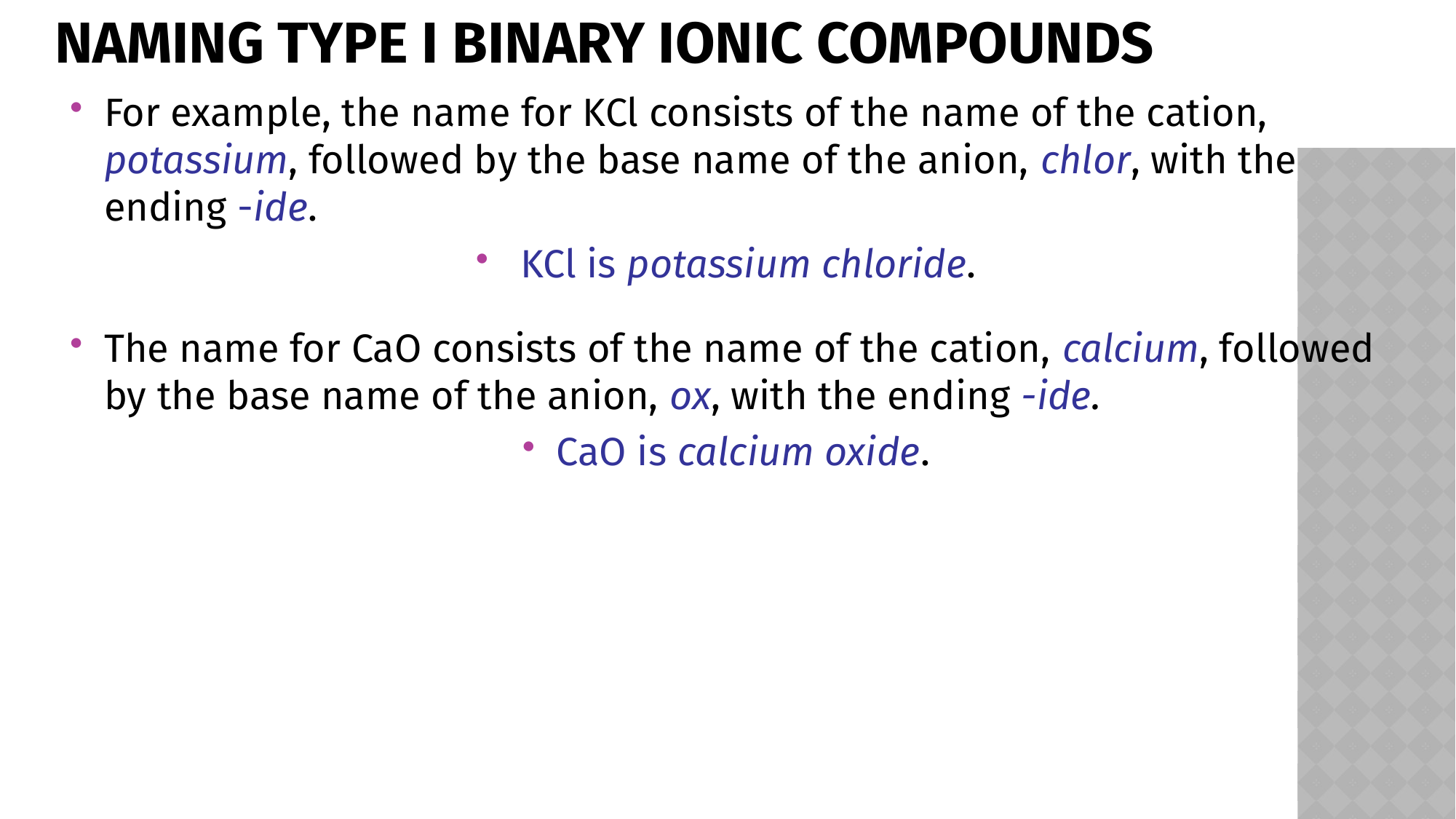

# Naming Type I Binary Ionic Compounds
For example, the name for KCl consists of the name of the cation, potassium, followed by the base name of the anion, chlor, with the ending -ide.
 KCl is potassium chloride.

The name for CaO consists of the name of the cation, calcium, followed by the base name of the anion, ox, with the ending -ide.
CaO is calcium oxide.